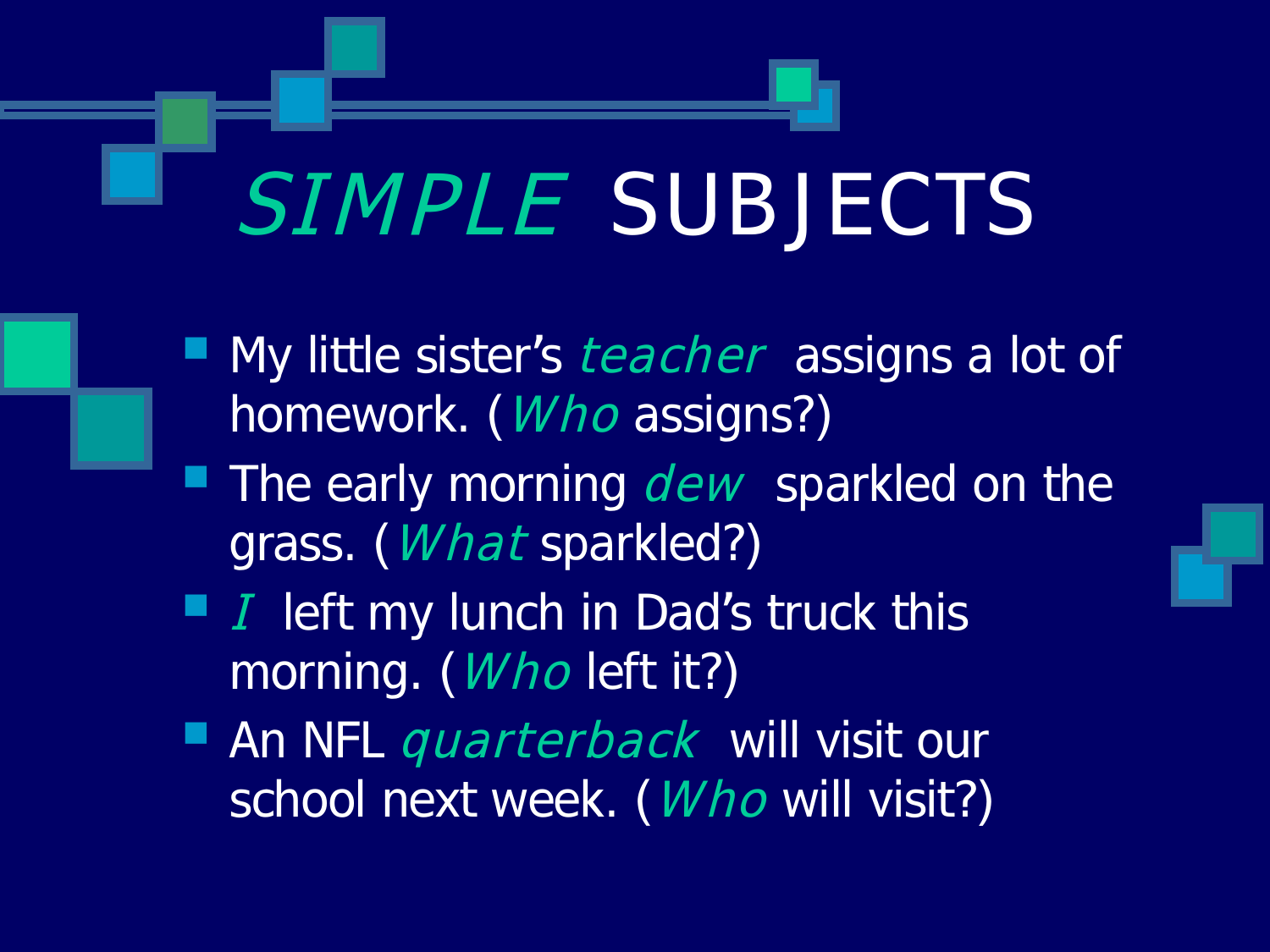

# SIMPLE  SUBJECTS
My little sister’s teacher  assigns a lot of homework. (Who assigns?)
The early morning dew  sparkled on the grass. (What sparkled?)
I  left my lunch in Dad’s truck this morning. (Who left it?)
An NFL quarterback  will visit our school next week. (Who will visit?)